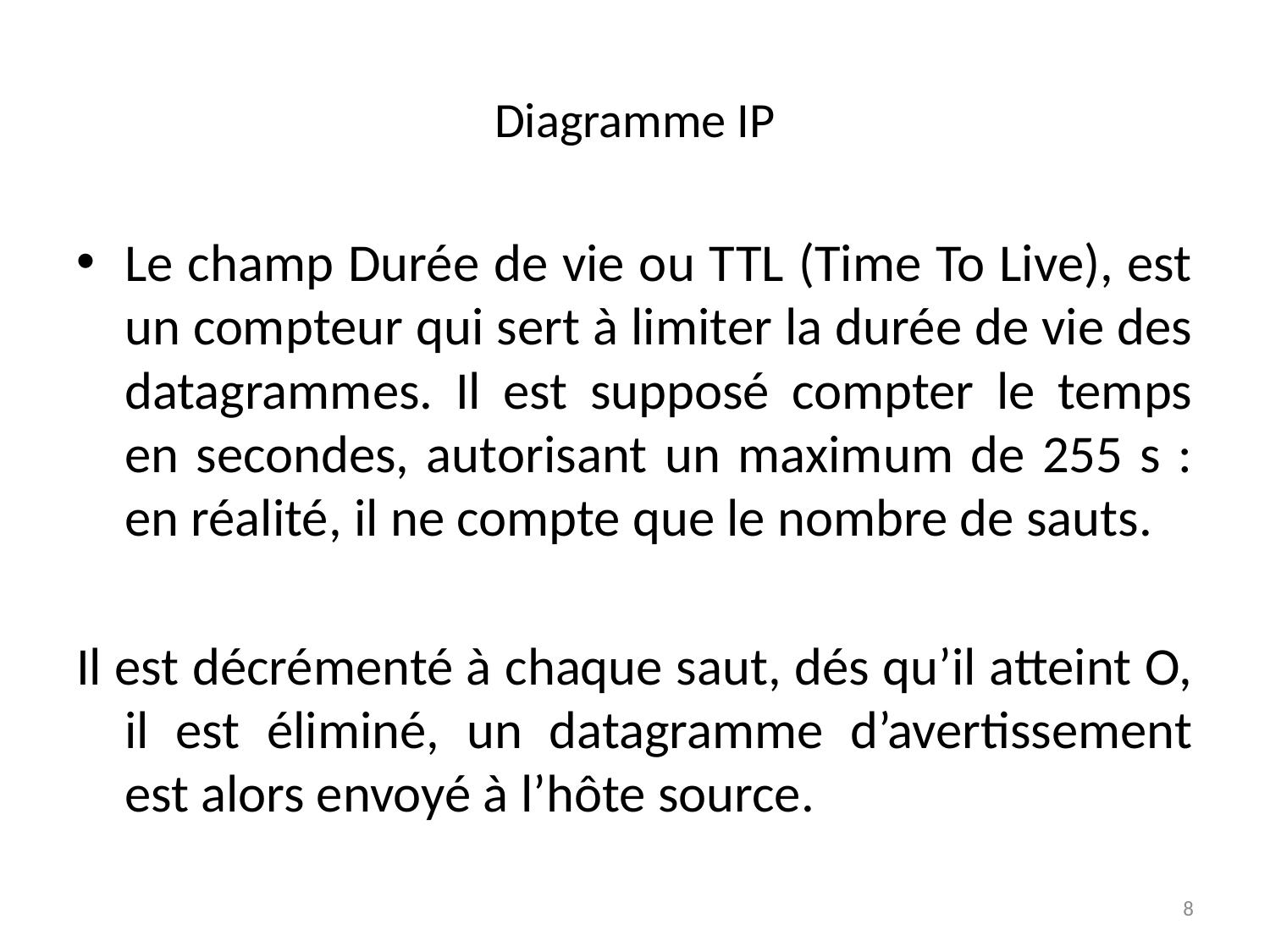

# Diagramme IP
Le champ Durée de vie ou TTL (Time To Live), est un compteur qui sert à limiter la durée de vie des datagrammes. Il est supposé compter le temps en secondes, autorisant un maximum de 255 s : en réalité, il ne compte que le nombre de sauts.

Il est décrémenté à chaque saut, dés qu’il atteint O, il est éliminé, un datagramme d’avertissement est alors envoyé à l’hôte source.
8